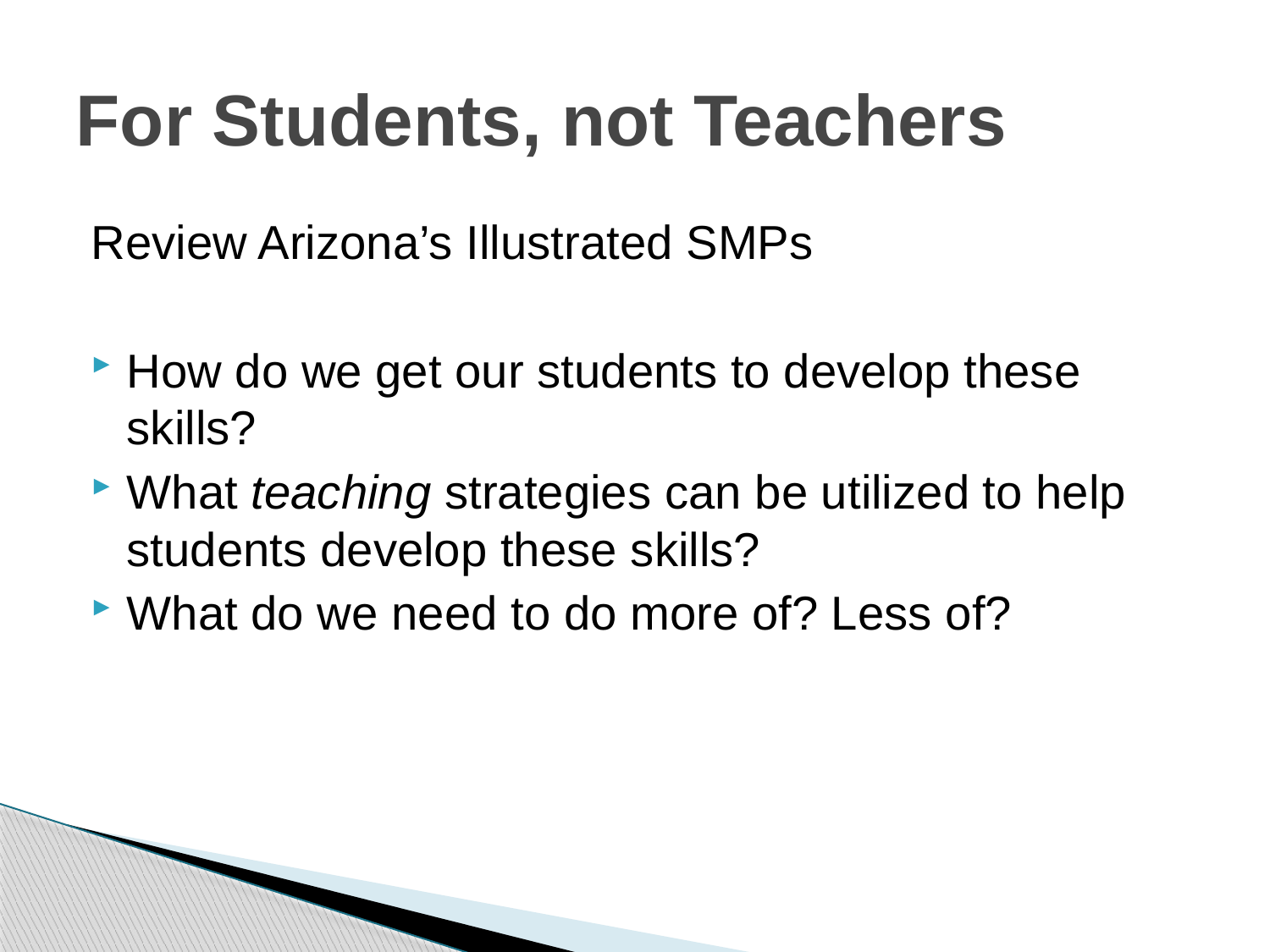

# For Students, not Teachers
Review Arizona’s Illustrated SMPs

How do we get our students to develop these skills?
What teaching strategies can be utilized to help students develop these skills?
What do we need to do more of? Less of?